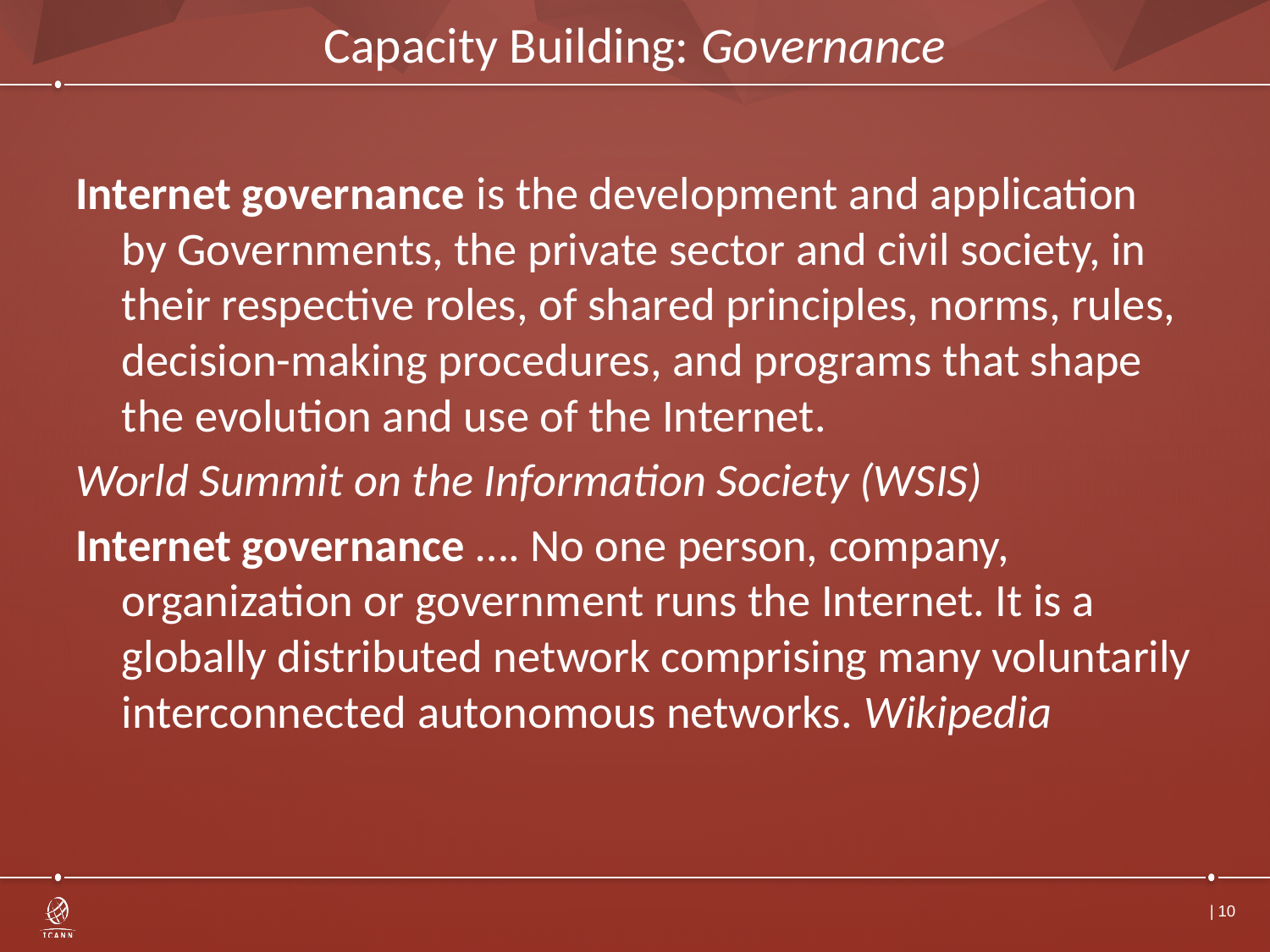

# Capacity Building: Governance
Internet governance is the development and application by Governments, the private sector and civil society, in their respective roles, of shared principles, norms, rules, decision-making procedures, and programs that shape the evolution and use of the Internet.
World Summit on the Information Society (WSIS)
Internet governance …. No one person, company, organization or government runs the Internet. It is a globally distributed network comprising many voluntarily interconnected autonomous networks. Wikipedia